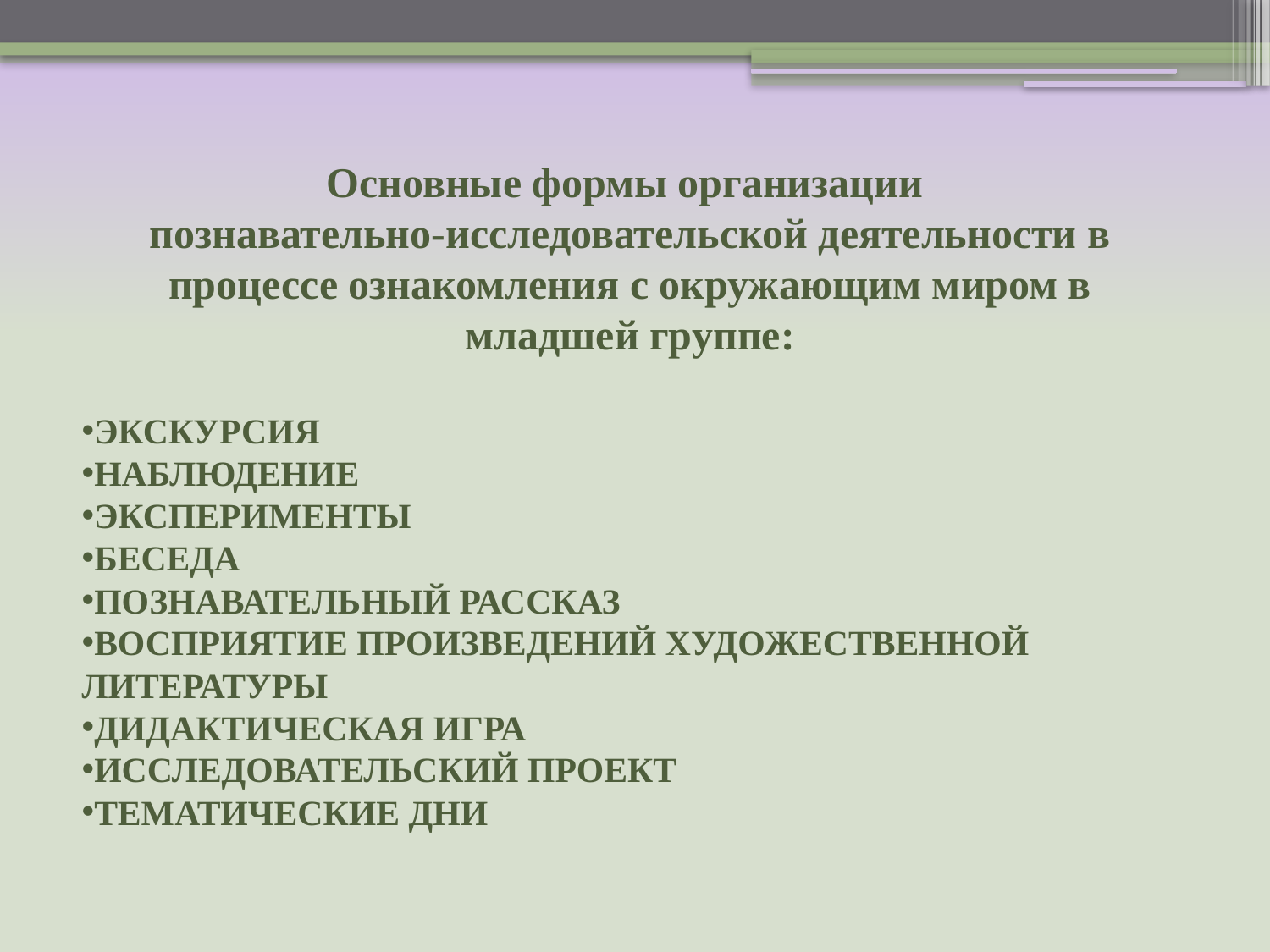

Основные формы организации
познавательно-исследовательской деятельности в процессе ознакомления с окружающим миром в младшей группе:

ЭКСКУРСИЯ
НАБЛЮДЕНИЕ
ЭКСПЕРИМЕНТЫ
БЕСЕДА
ПОЗНАВАТЕЛЬНЫЙ РАССКАЗ
ВОСПРИЯТИЕ ПРОИЗВЕДЕНИЙ ХУДОЖЕСТВЕННОЙ ЛИТЕРАТУРЫ
ДИДАКТИЧЕСКАЯ ИГРА
ИССЛЕДОВАТЕЛЬСКИЙ ПРОЕКТ
ТЕМАТИЧЕСКИЕ ДНИ